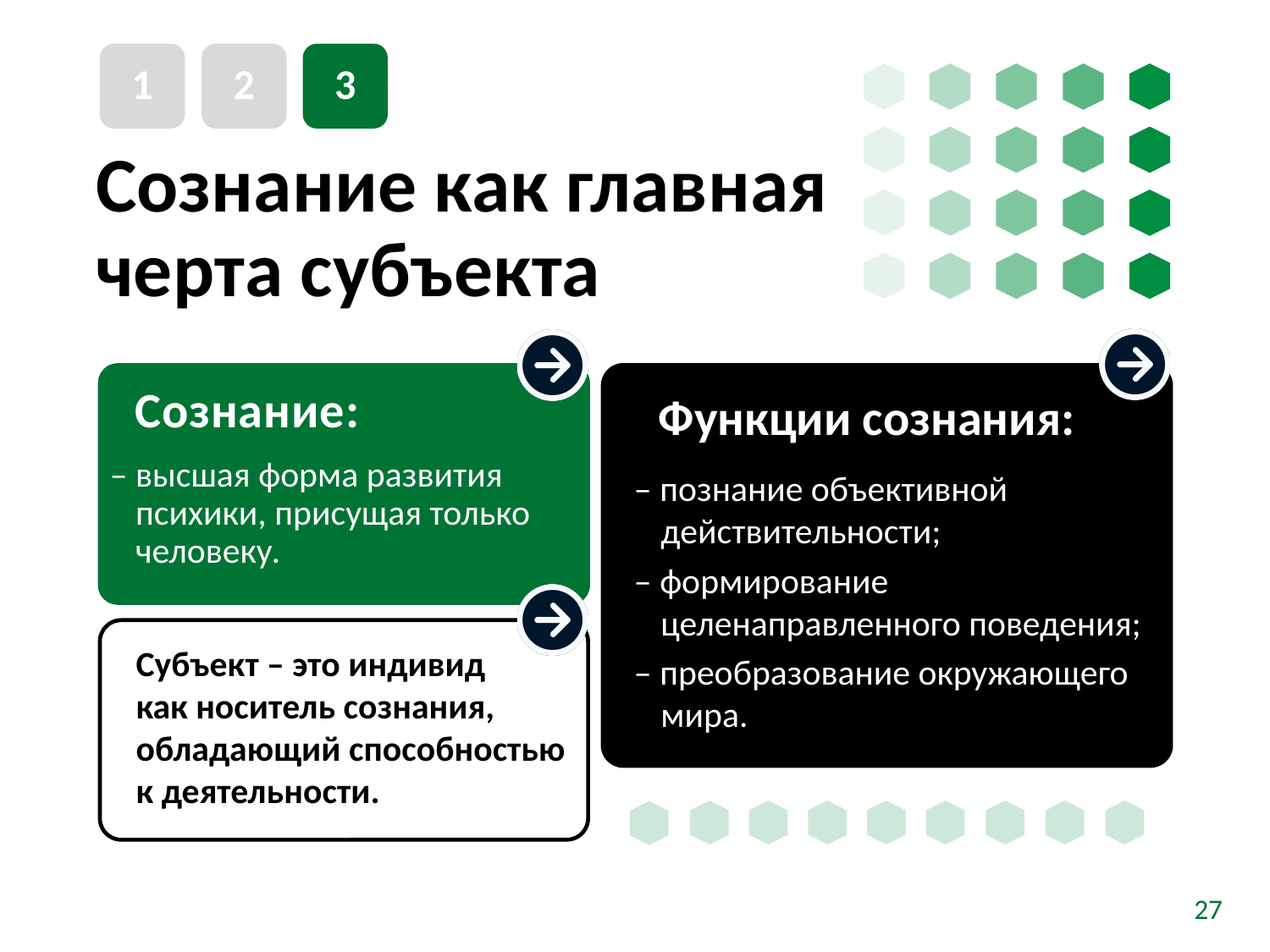

1
2
3

# Сознание как главная черта субъекта

Сознание:
– высшая форма развития психики, присущая только человеку.
Функции сознания:
‒ познание объективной действительности;
‒ формирование целенаправленного поведения;
‒ преобразование окружающего мира.

Субъект – это индивид
как носитель сознания, обладающий способностью к деятельности.
27